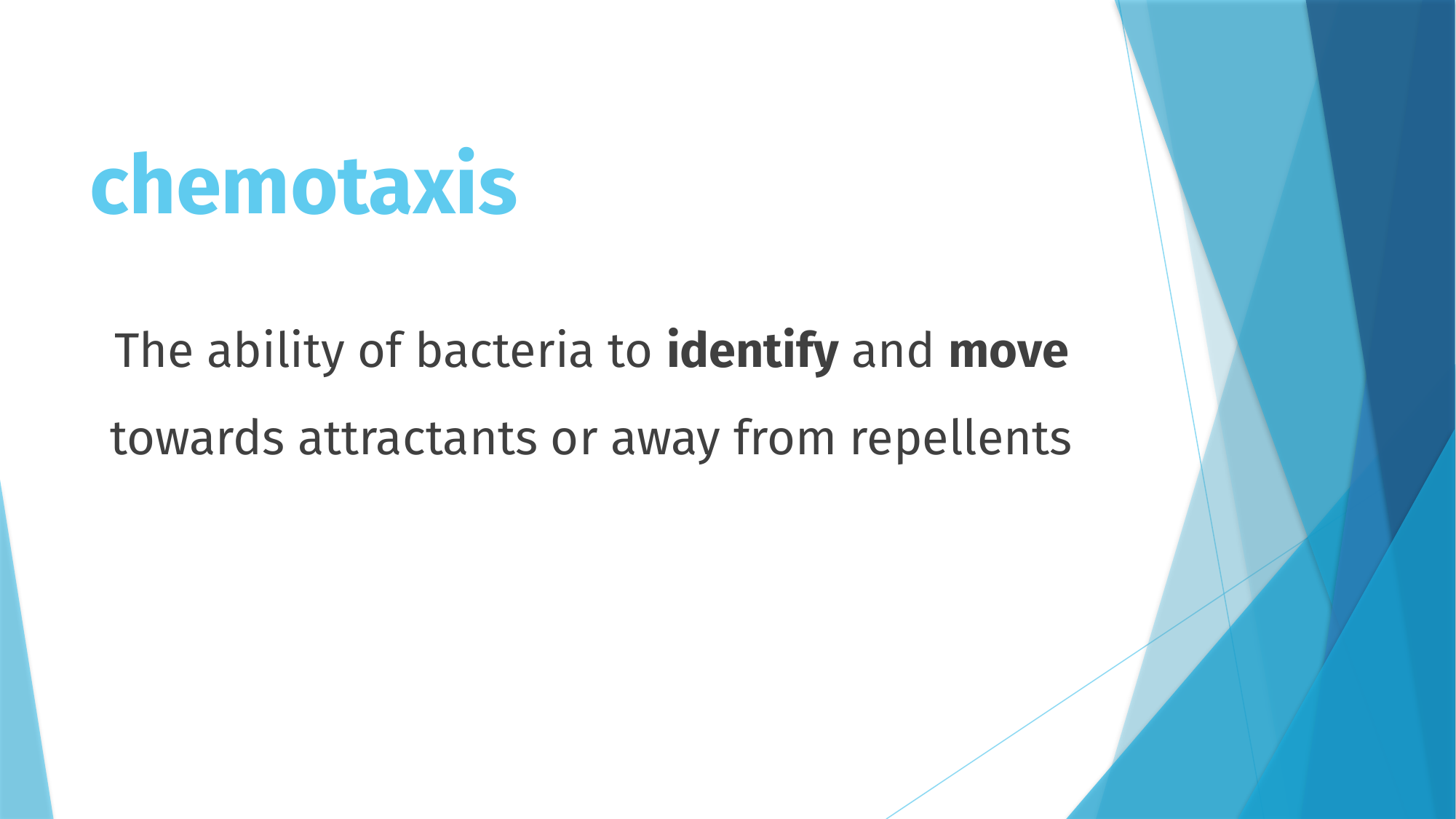

# chemotaxis
The ability of bacteria to identify and move towards attractants or away from repellents